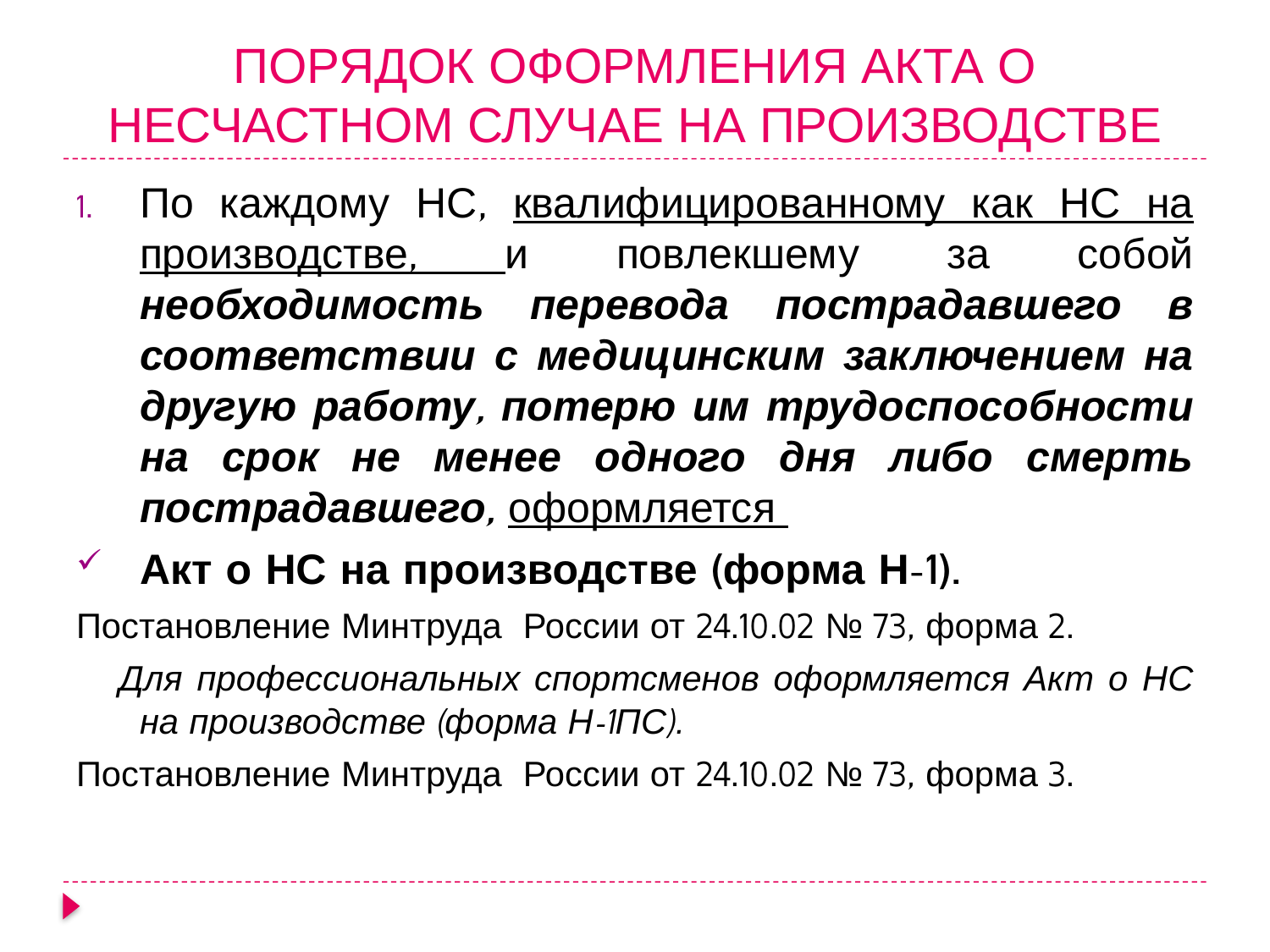

# ПОРЯДОК ОФОРМЛЕНИЯ АКТА О НЕСЧАСТНОМ СЛУЧАЕ НА ПРОИЗВОДСТВЕ
По каждому НС, квалифицированному как НС на производстве, и повлекшему за собой необходимость перевода пострадавшего в соответствии с медицинским заключением на другую работу, потерю им трудоспособности на срок не менее одного дня либо смерть пострадавшего, оформляется
Акт о НС на производстве (форма Н-1).
Постановление Минтруда  России от 24.10.02 № 73, форма 2.
   Для профессиональных спортсменов оформляется Акт о НС на производстве (форма Н-1ПС).
Постановление Минтруда  России от 24.10.02 № 73, форма 3.